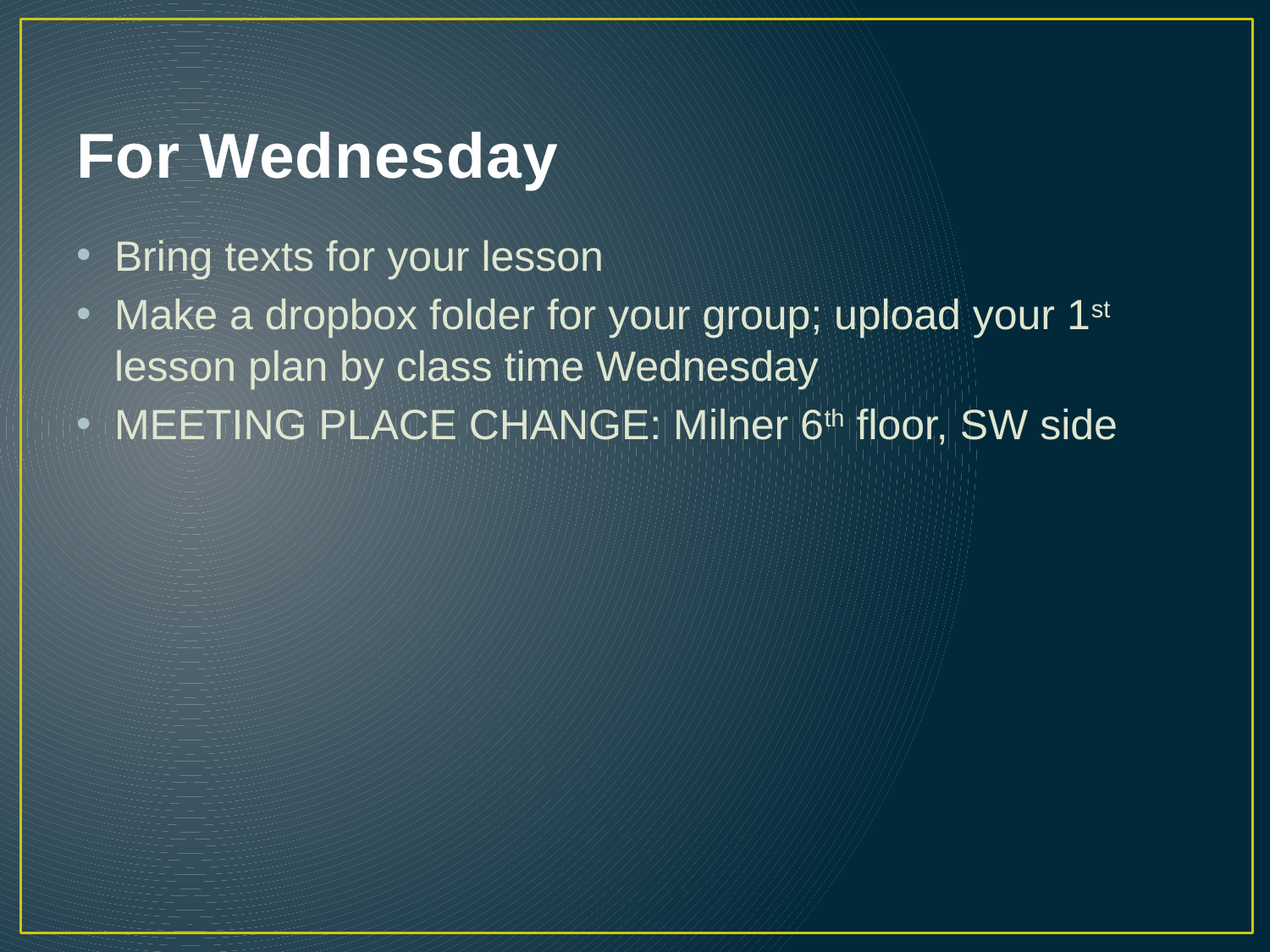

# For Wednesday
Bring texts for your lesson
Make a dropbox folder for your group; upload your 1st lesson plan by class time Wednesday
MEETING PLACE CHANGE: Milner 6th floor, SW side